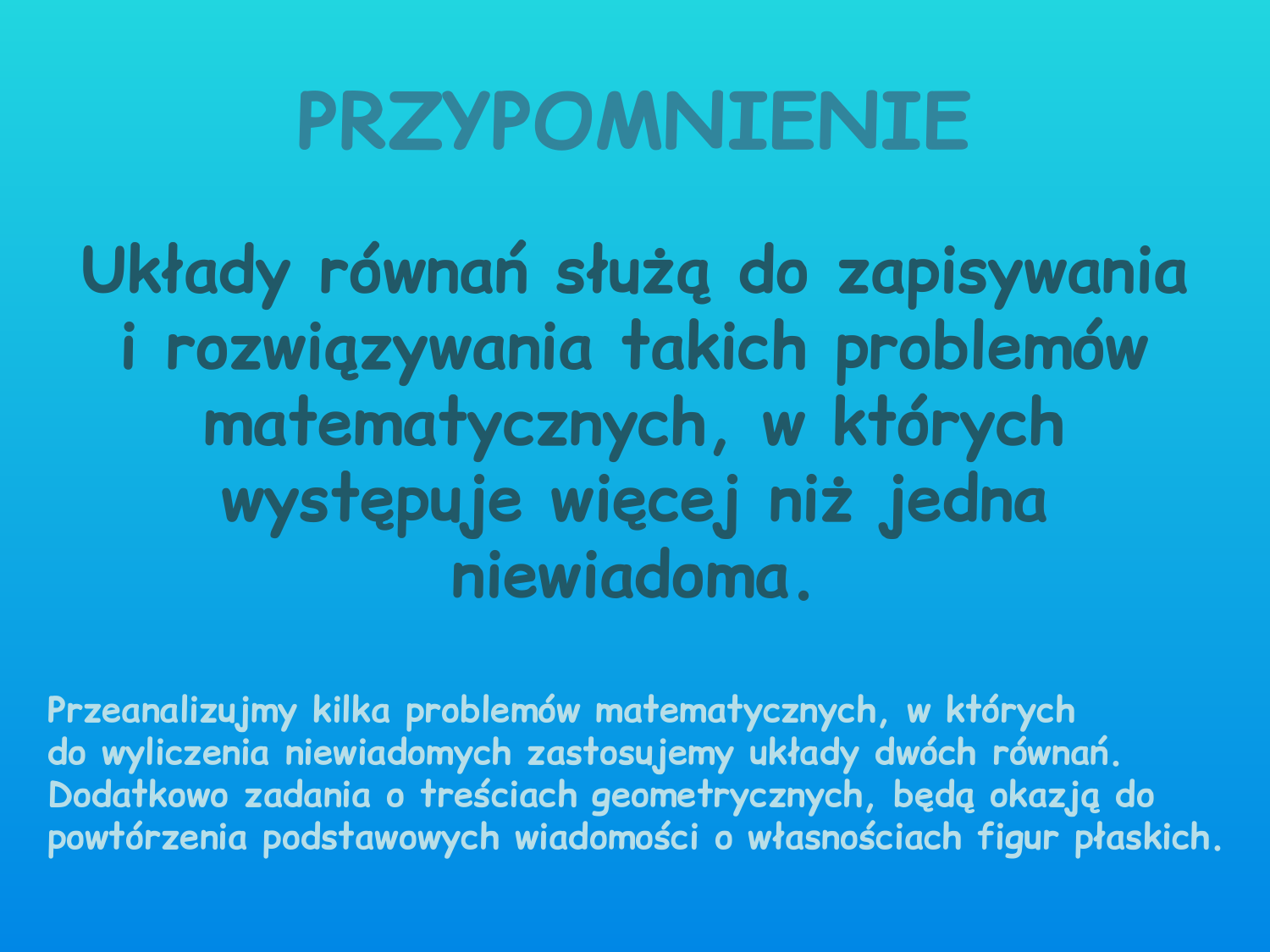

# PRZYPOMNIENIE
Układy równań służą do zapisywania i rozwiązywania takich problemów matematycznych, w których występuje więcej niż jedna niewiadoma.
Przeanalizujmy kilka problemów matematycznych, w których
do wyliczenia niewiadomych zastosujemy układy dwóch równań.
Dodatkowo zadania o treściach geometrycznych, będą okazją do
powtórzenia podstawowych wiadomości o własnościach figur płaskich.